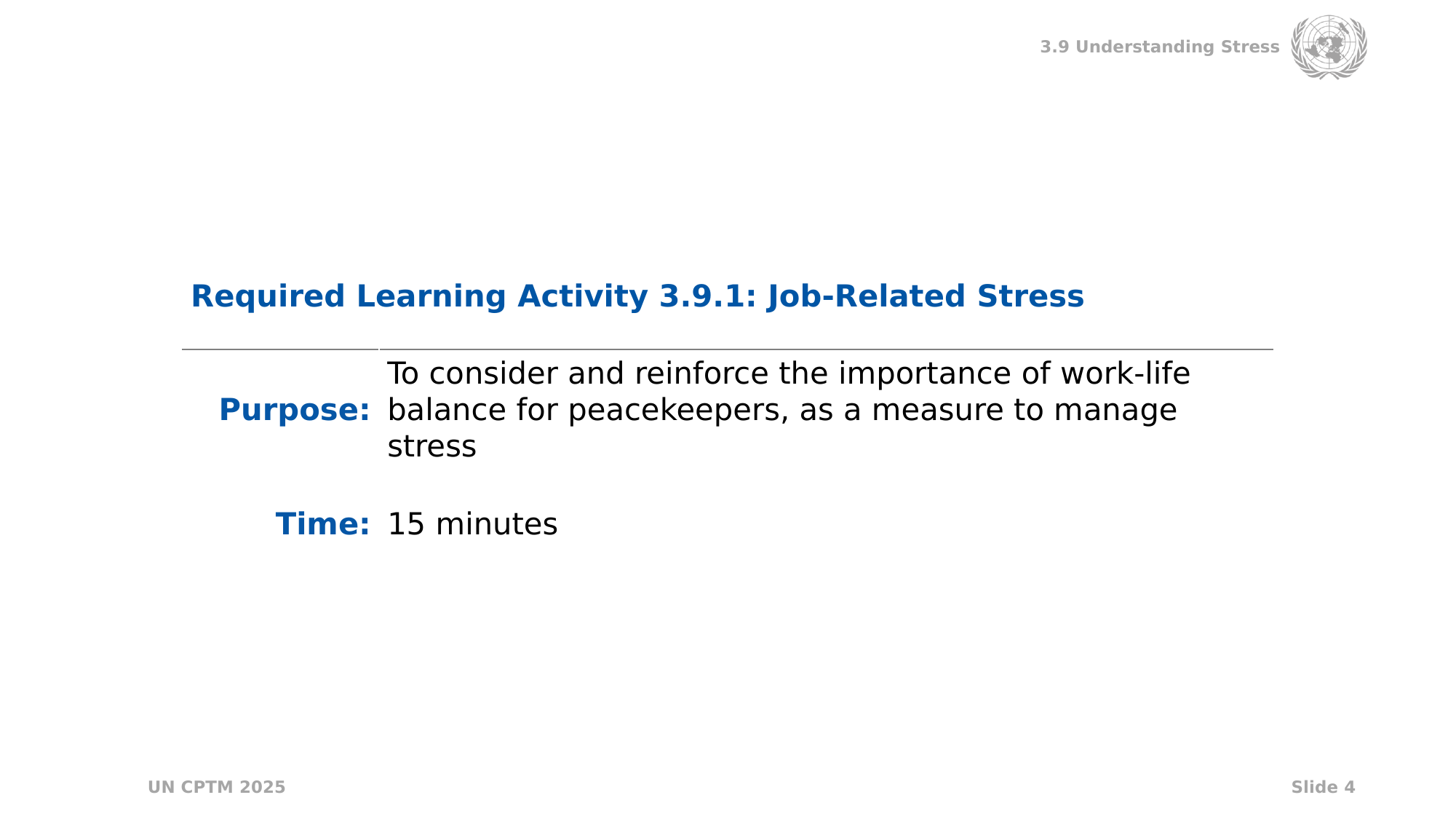

| Required Learning Activity 3.9.1: Job-Related Stress |  |
| --- | --- |
| Purpose: | To consider and reinforce the importance of work-life balance for peacekeepers, as a measure to manage stress |
| Time: | 15 minutes |